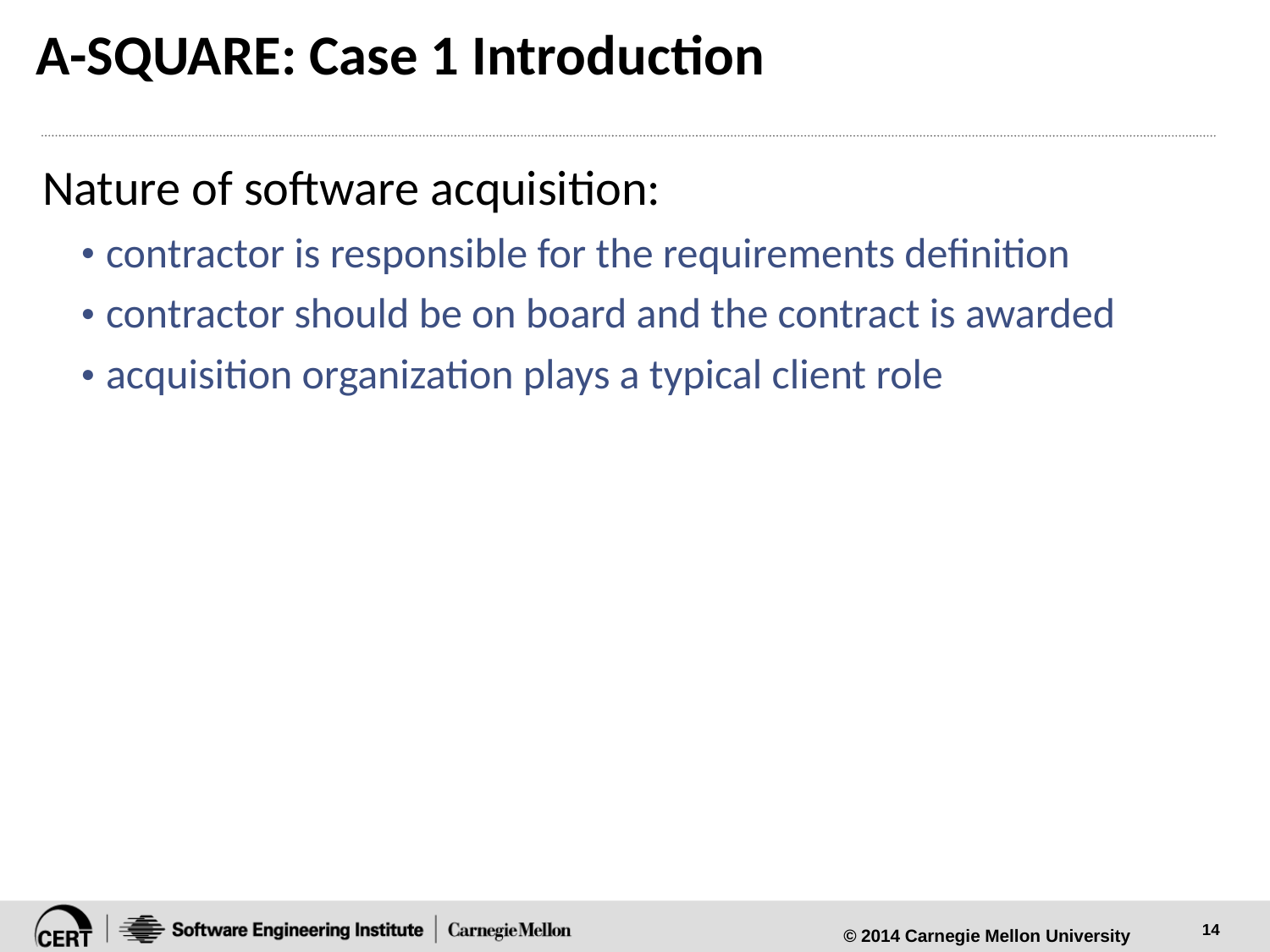

# A-SQUARE: Case 1 Introduction
Nature of software acquisition:
contractor is responsible for the requirements definition
contractor should be on board and the contract is awarded
acquisition organization plays a typical client role